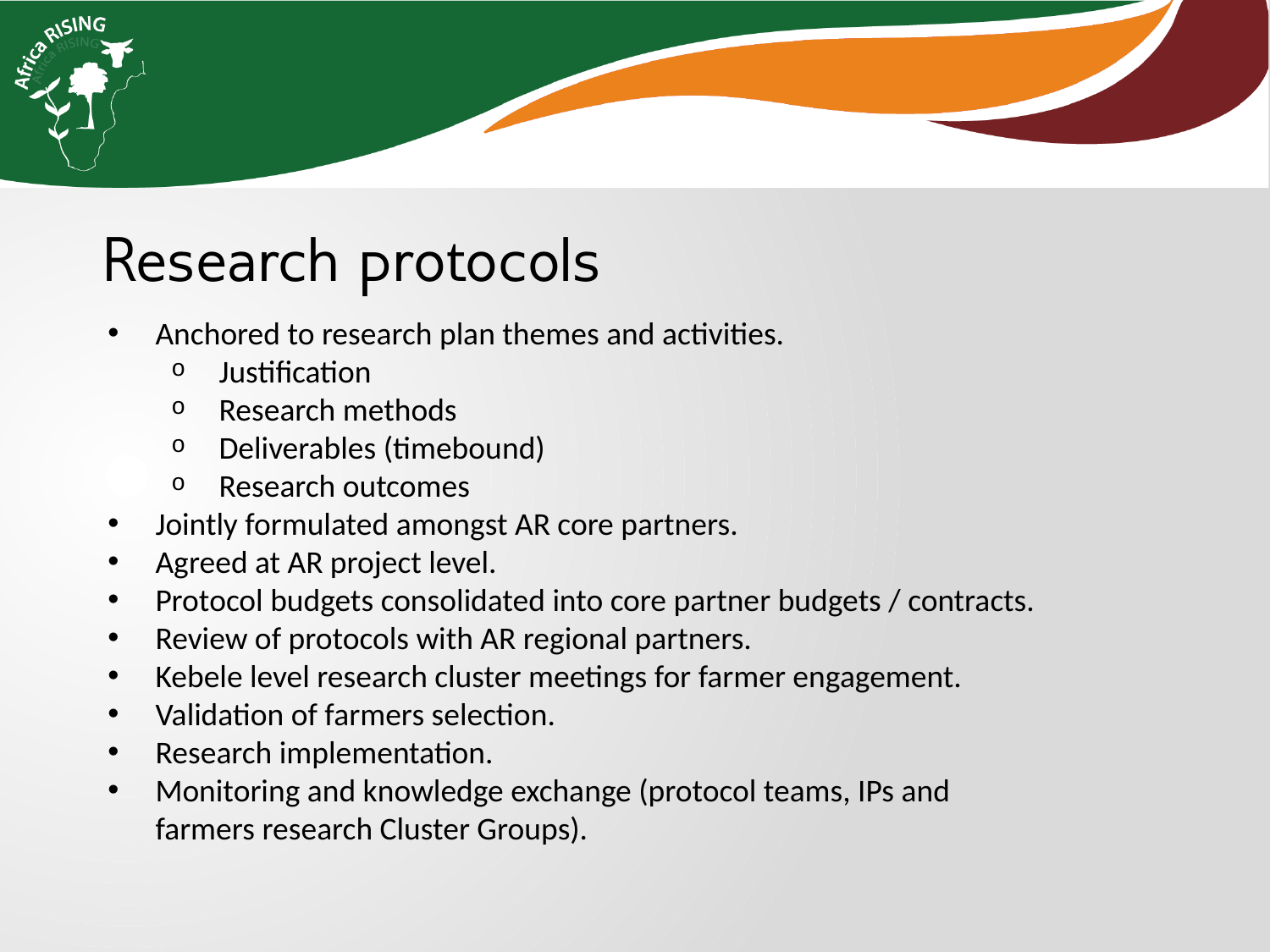

Research protocols
Anchored to research plan themes and activities.
Justification
Research methods
Deliverables (timebound)
Research outcomes
Jointly formulated amongst AR core partners.
Agreed at AR project level.
Protocol budgets consolidated into core partner budgets / contracts.
Review of protocols with AR regional partners.
Kebele level research cluster meetings for farmer engagement.
Validation of farmers selection.
Research implementation.
Monitoring and knowledge exchange (protocol teams, IPs and farmers research Cluster Groups).